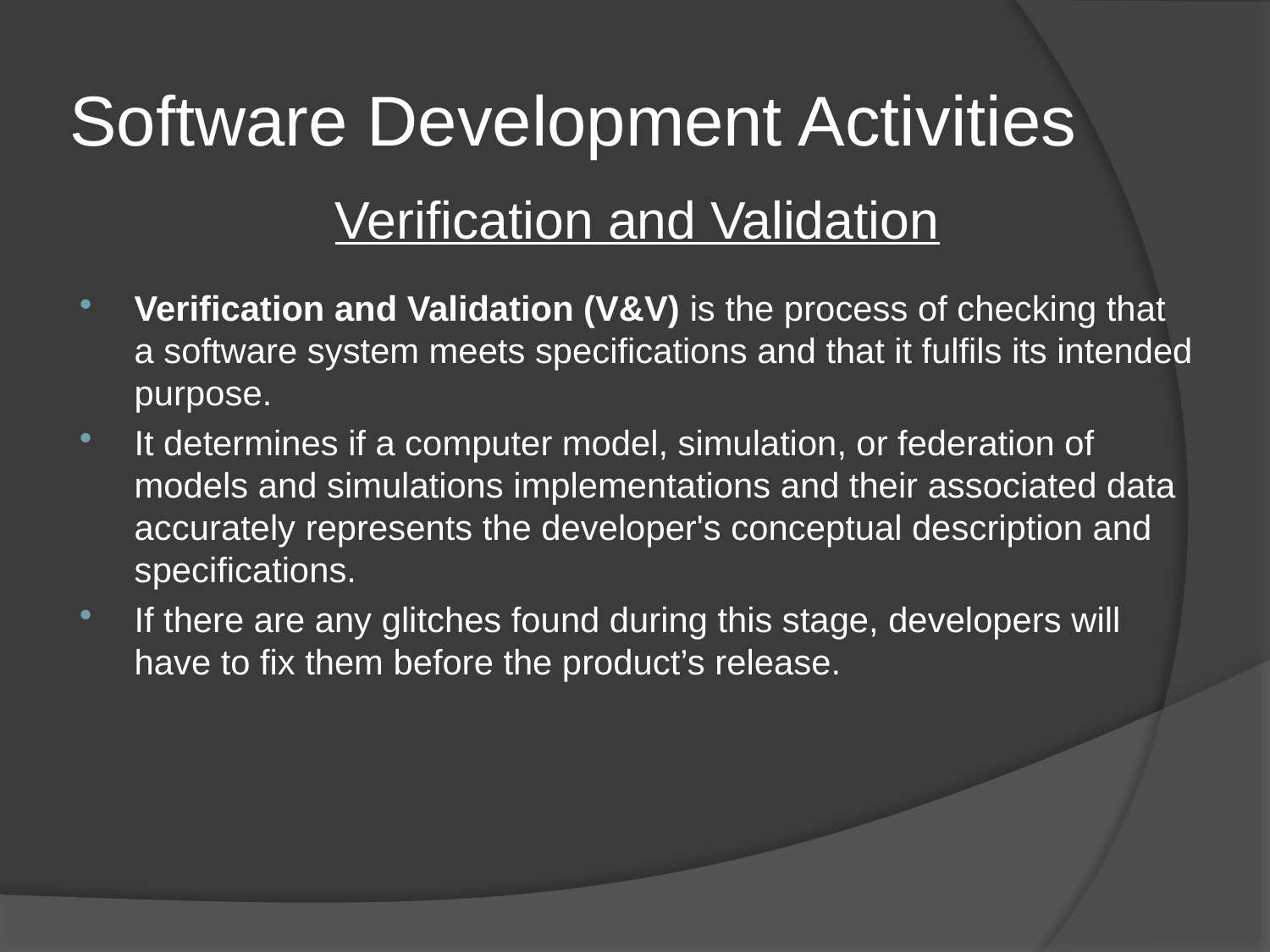

# Software Development Activities
Verification and Validation

Verification and Validation (V&V) is the process of checking that a software system meets specifications and that it fulfils its intended purpose.
It determines if a computer model, simulation, or federation of models and simulations implementations and their associated data accurately represents the developer's conceptual description and specifications.
If there are any glitches found during this stage, developers will have to fix them before the product’s release.